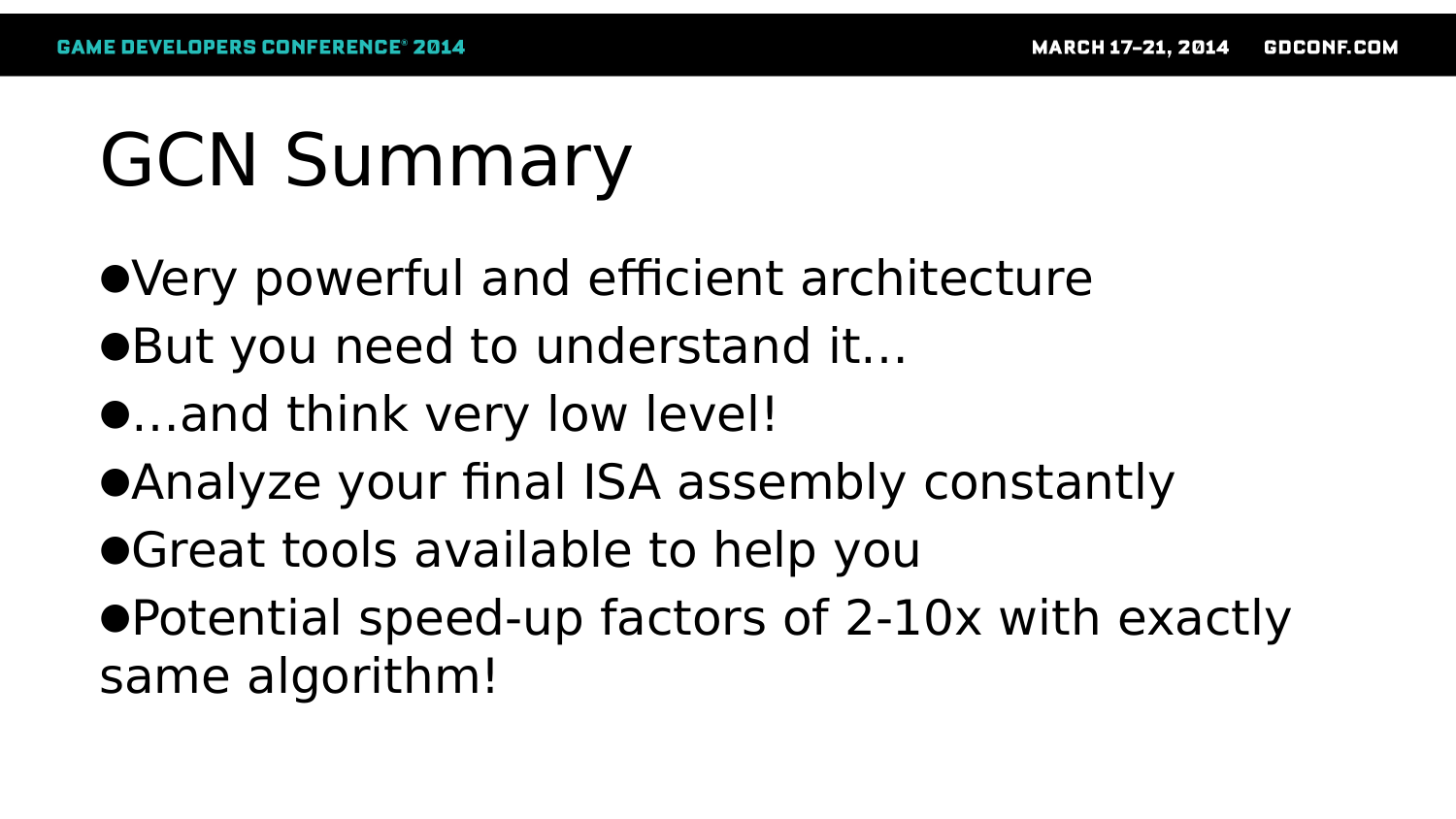

# GCN Summary
Very powerful and efficient architecture
But you need to understand it…
…and think very low level!
Analyze your final ISA assembly constantly
Great tools available to help you
Potential speed-up factors of 2-10x with exactly same algorithm!